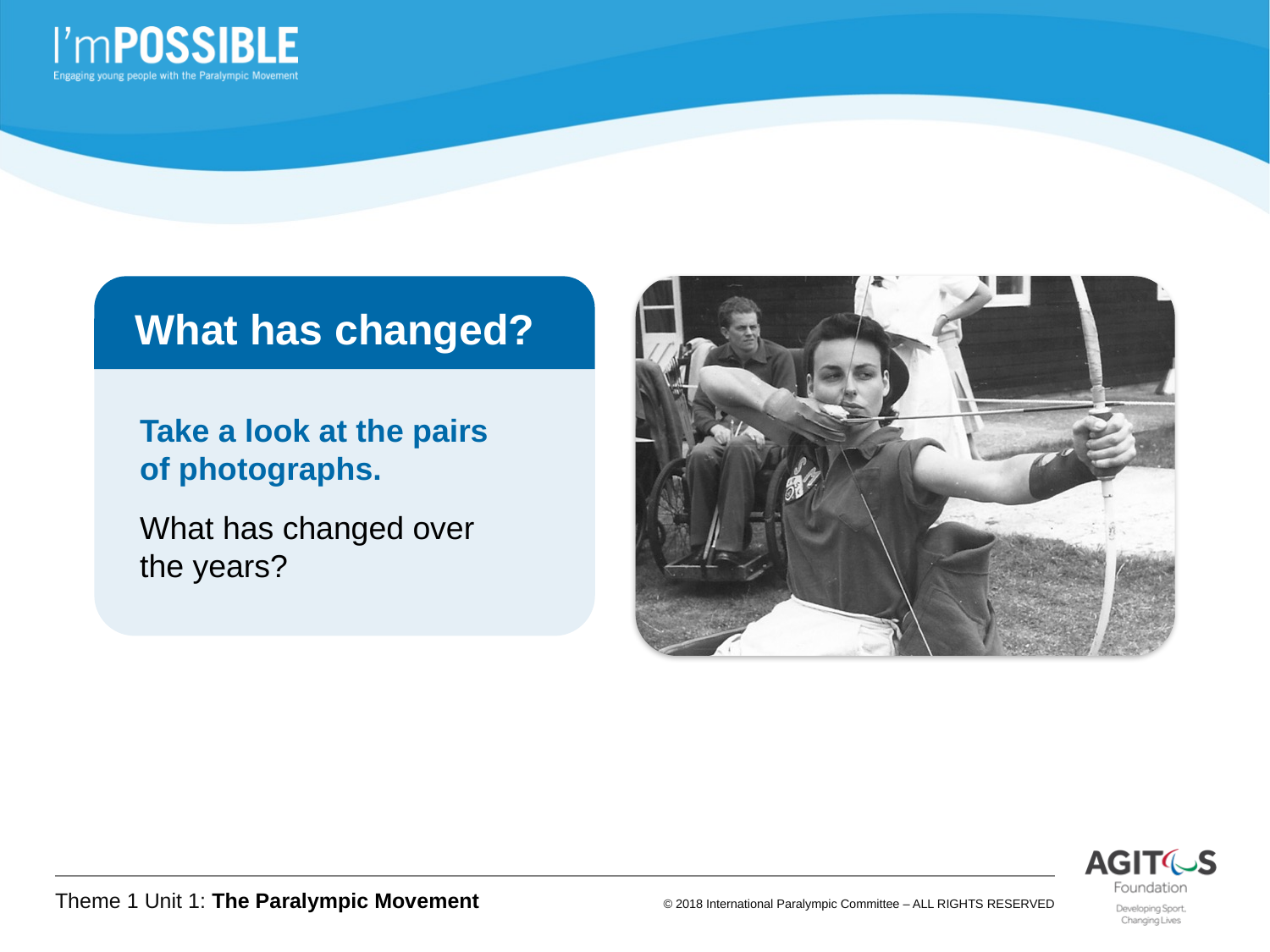

What has changed?

Take a look at the pairs of photographs.
What has changed over the years?